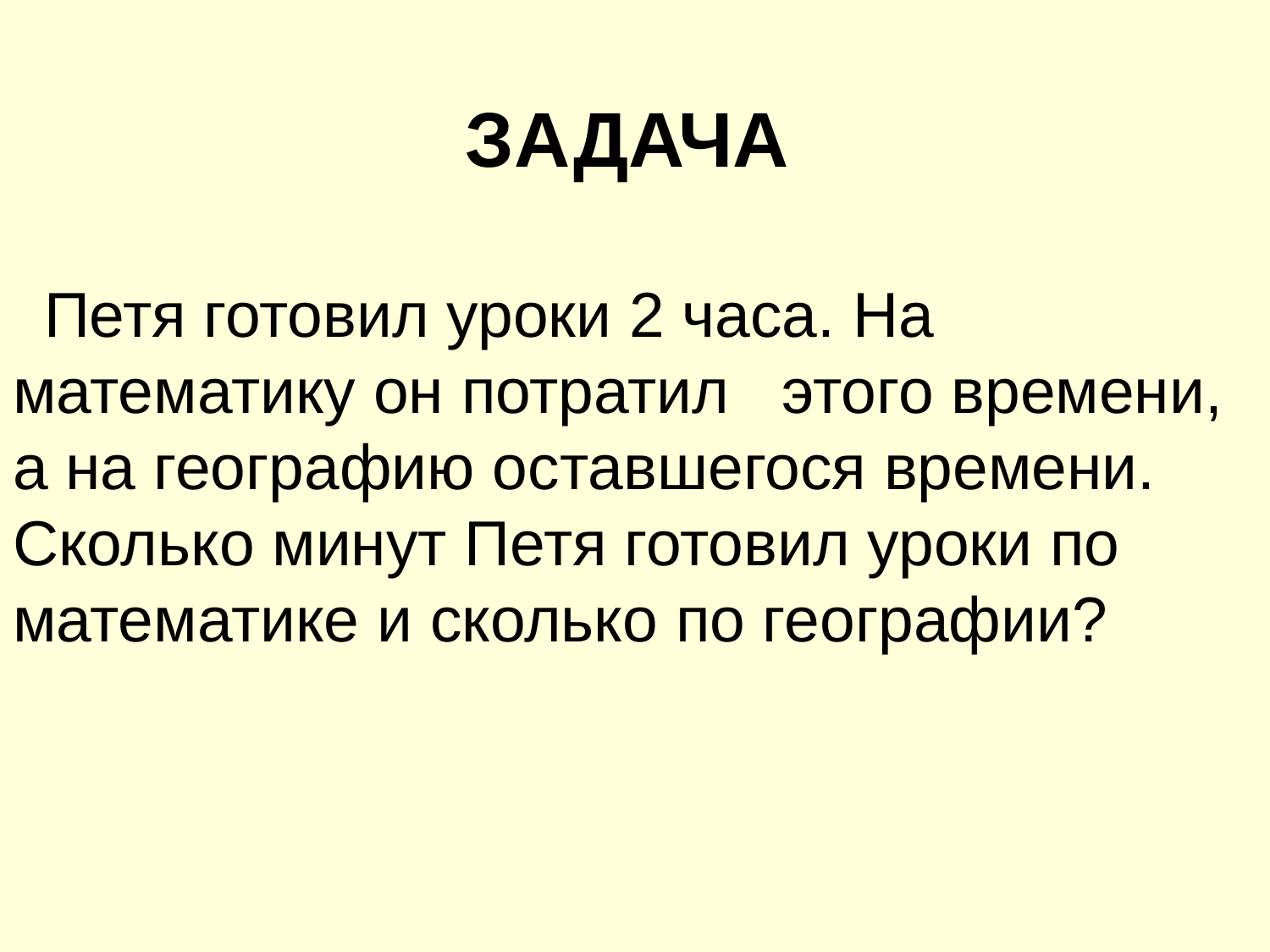

ЗАДАЧА

  Петя готовил уроки 2 часа. На математику он потратил   этого времени, а на географию оставшегося времени. Сколько минут Петя готовил уроки по математике и сколько по географии?